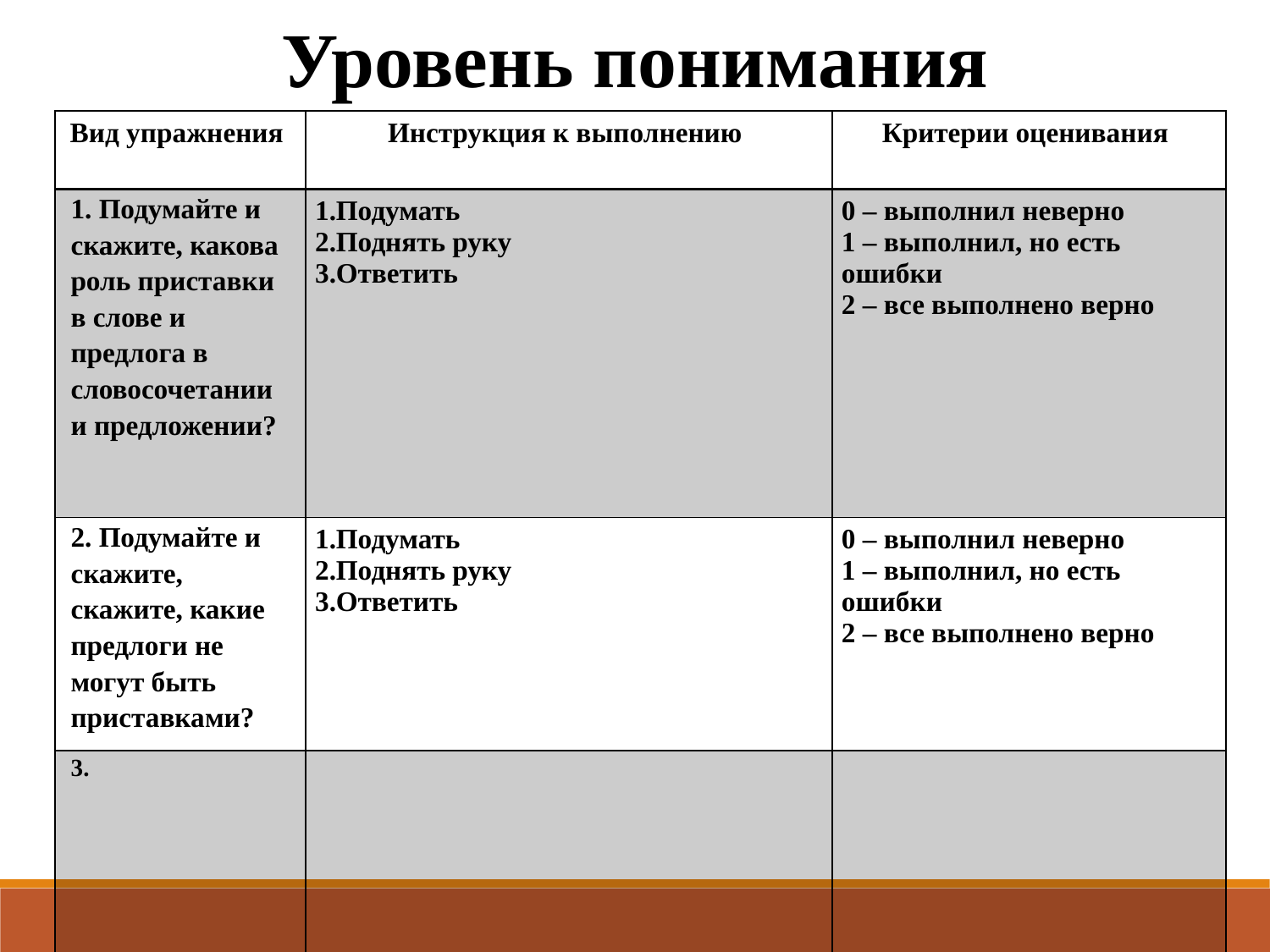

Уровень понимания
| Вид упражнения | Инструкция к выполнению | Критерии оценивания |
| --- | --- | --- |
| 1. Подумайте и скажите, какова роль приставки в слове и предлога в словосочетании и предложении? | 1.Подумать 2.Поднять руку 3.Ответить | 0 – выполнил неверно 1 – выполнил, но есть ошибки 2 – все выполнено верно |
| 2. Подумайте и скажите, скажите, какие предлоги не могут быть приставками? | 1.Подумать 2.Поднять руку 3.Ответить | 0 – выполнил неверно 1 – выполнил, но есть ошибки 2 – все выполнено верно |
| 3. |  |  |